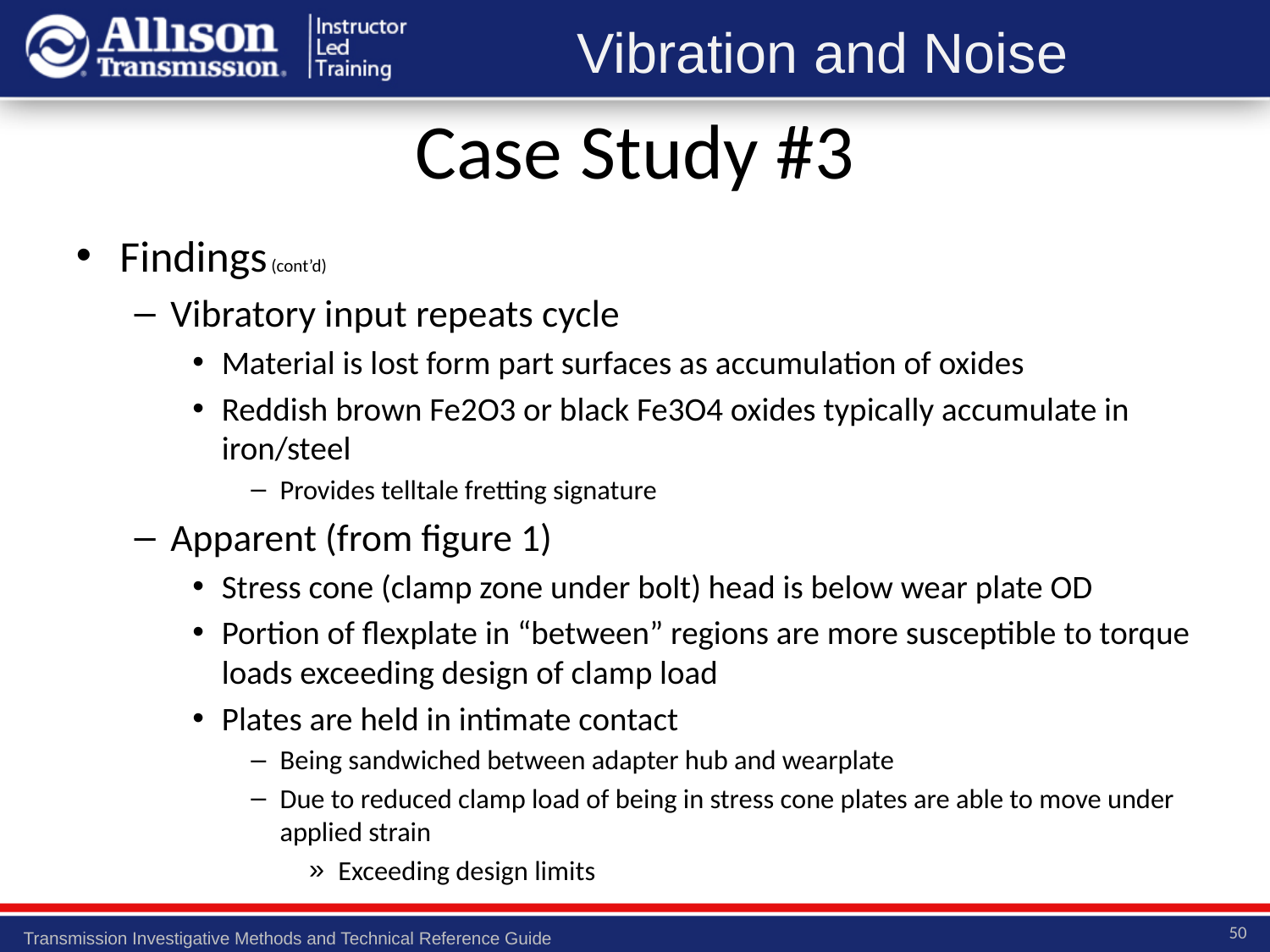

Case Study #3
Findings (cont’d)
Vibratory input repeats cycle
Material is lost form part surfaces as accumulation of oxides
Reddish brown Fe2O3 or black Fe3O4 oxides typically accumulate in iron/steel
Provides telltale fretting signature
Apparent (from figure 1)
Stress cone (clamp zone under bolt) head is below wear plate OD
Portion of flexplate in “between” regions are more susceptible to torque loads exceeding design of clamp load
Plates are held in intimate contact
Being sandwiched between adapter hub and wearplate
Due to reduced clamp load of being in stress cone plates are able to move under applied strain
Exceeding design limits
50